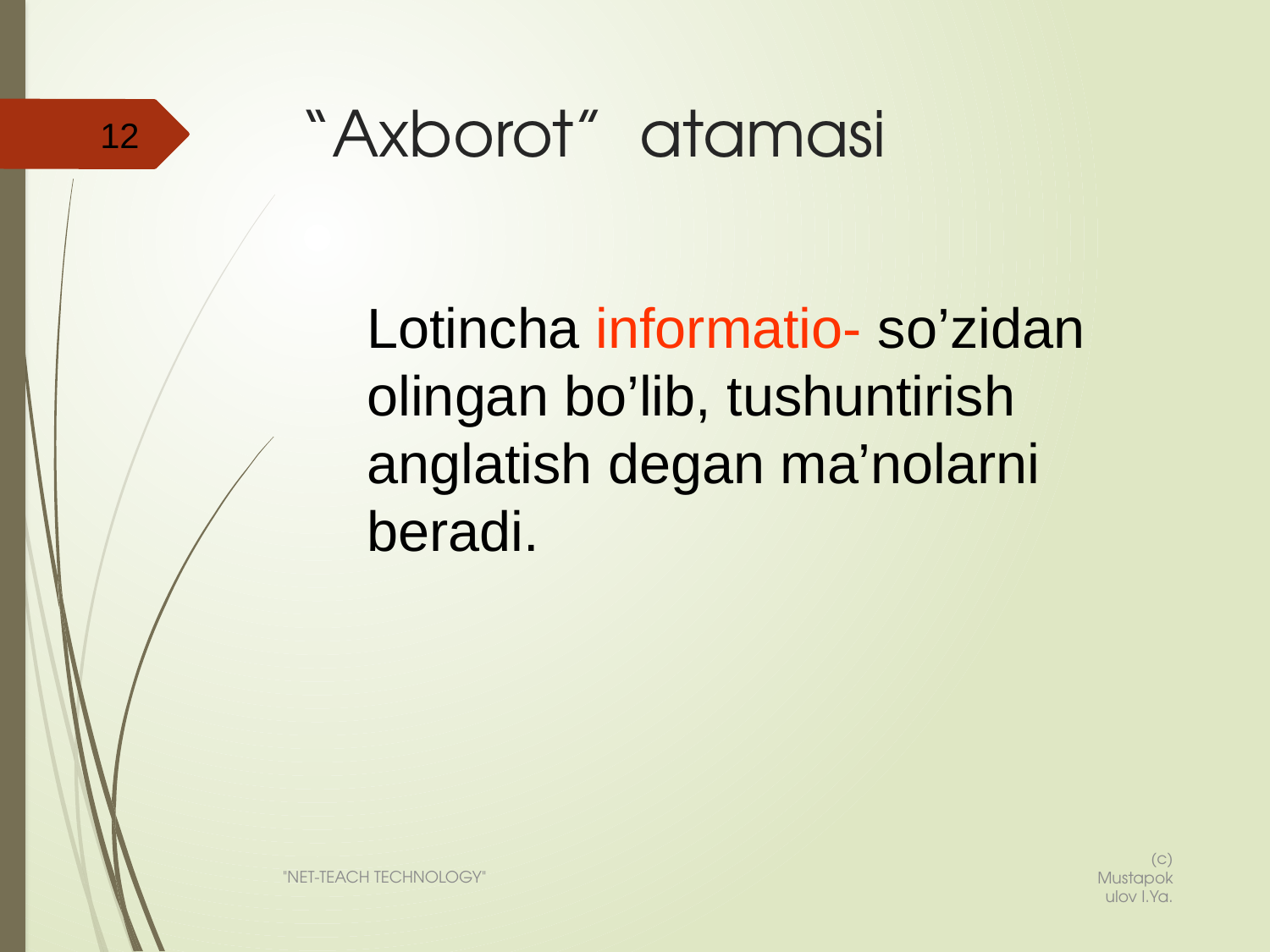

# “Axborot”  atamasi
12
Lotincha informatio- so’zidan olingan bo’lib, tushuntirish anglatish degan ma’nolarni beradi.

(c) Mustapokulov I.Ya.
"NET-TEACH TECHNOLOGY"